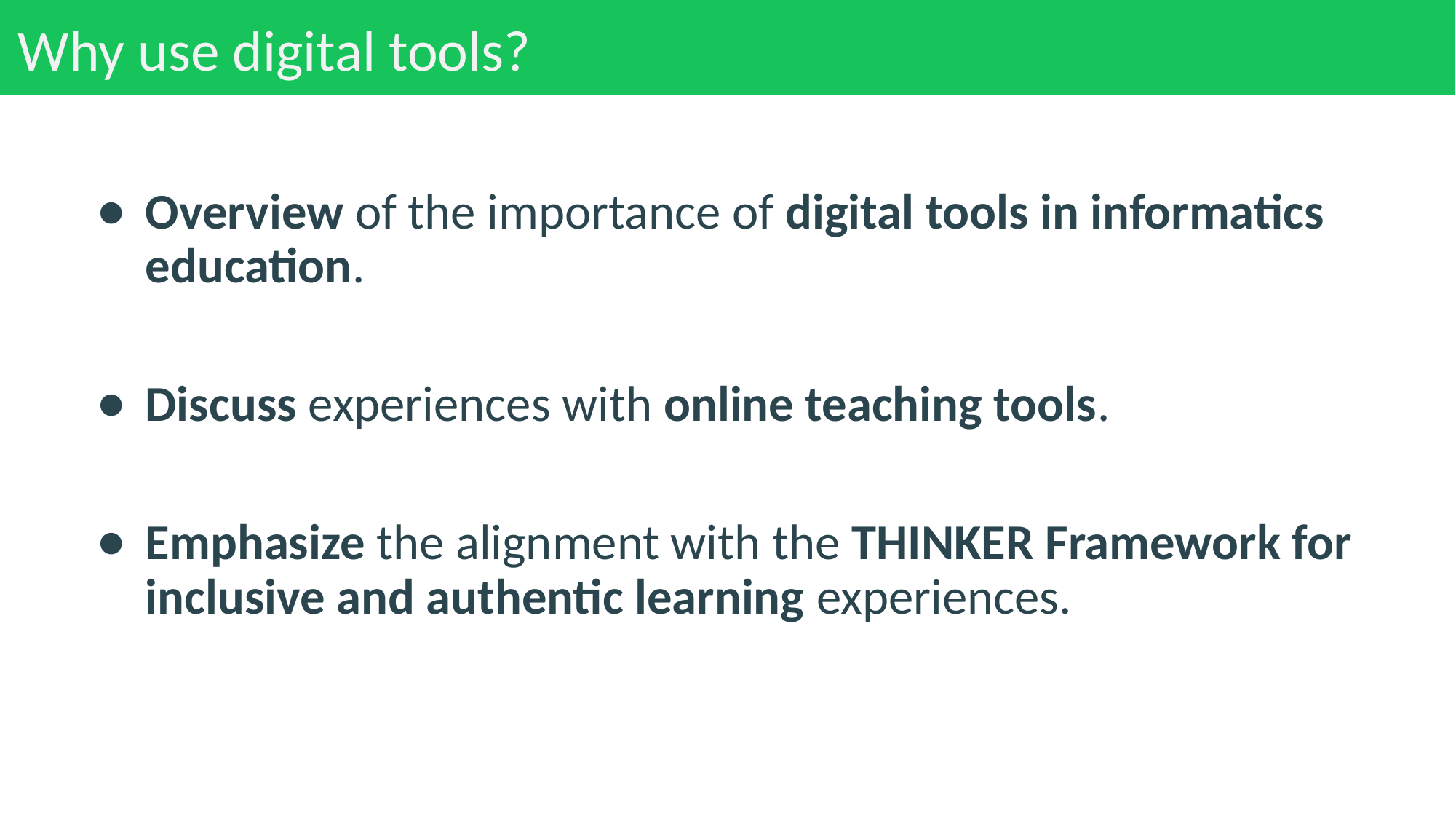

# Why use digital tools?

Overview of the importance of digital tools in informatics education.

Discuss experiences with online teaching tools.

Emphasize the alignment with the THINKER Framework for inclusive and authentic learning experiences.